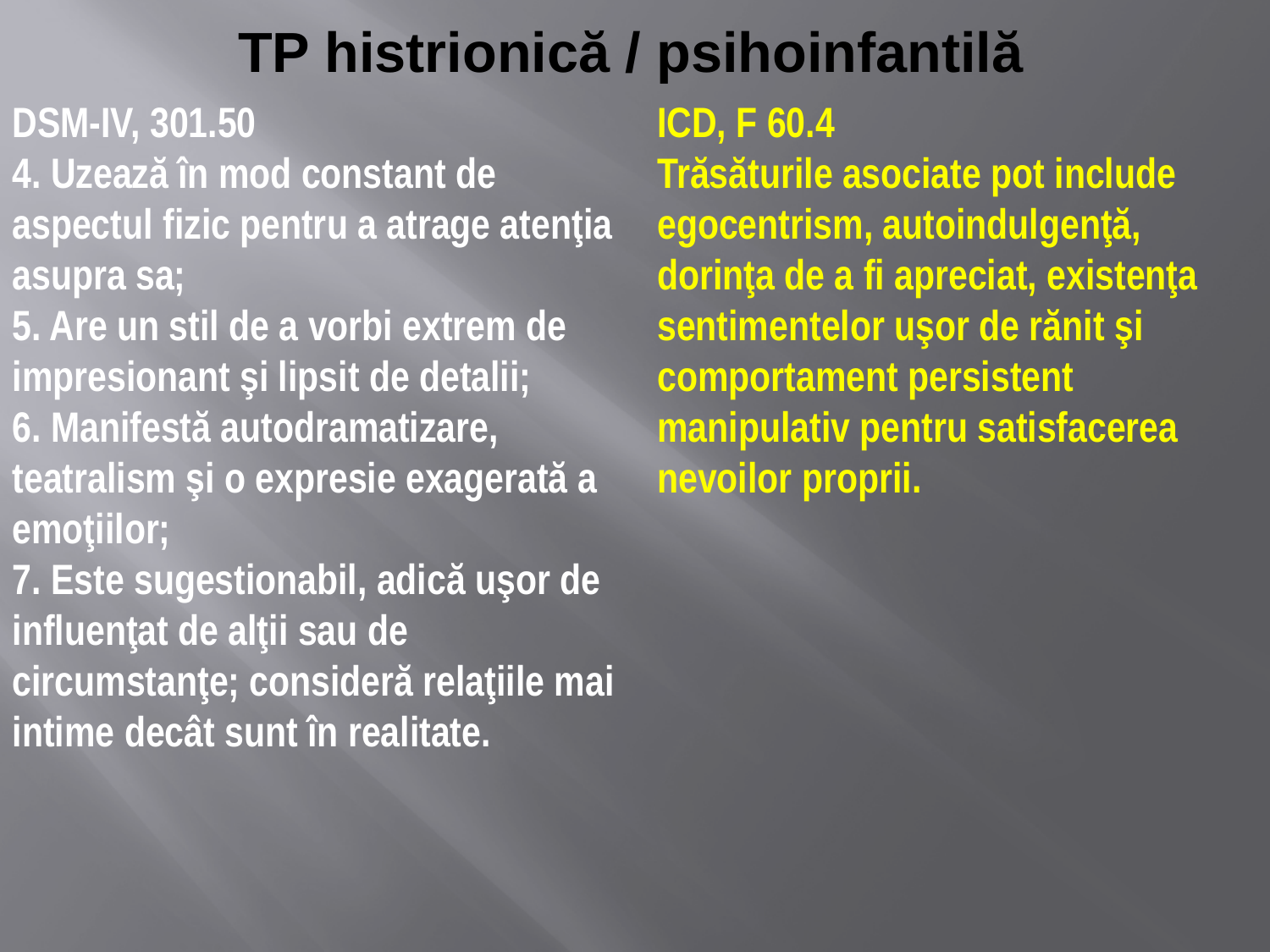

# TP histrionică / psihoinfantilă
DSM-IV, 301.50
4. Uzează în mod constant de aspectul fizic pentru a atrage atenţia asupra sa;
5. Are un stil de a vorbi extrem de impresionant şi lipsit de detalii;
6. Manifestă autodramatizare, teatralism şi o expresie exagerată a emoţiilor;
7. Este sugestionabil, adică uşor de influenţat de alţii sau de circumstanţe; consideră relaţiile mai intime decât sunt în realitate.
ICD, F 60.4
Trăsăturile asociate pot include egocentrism, autoindulgenţă, dorinţa de a fi apreciat, existenţa sentimentelor uşor de rănit şi comportament persistent manipulativ pentru satisfacerea nevoilor proprii.